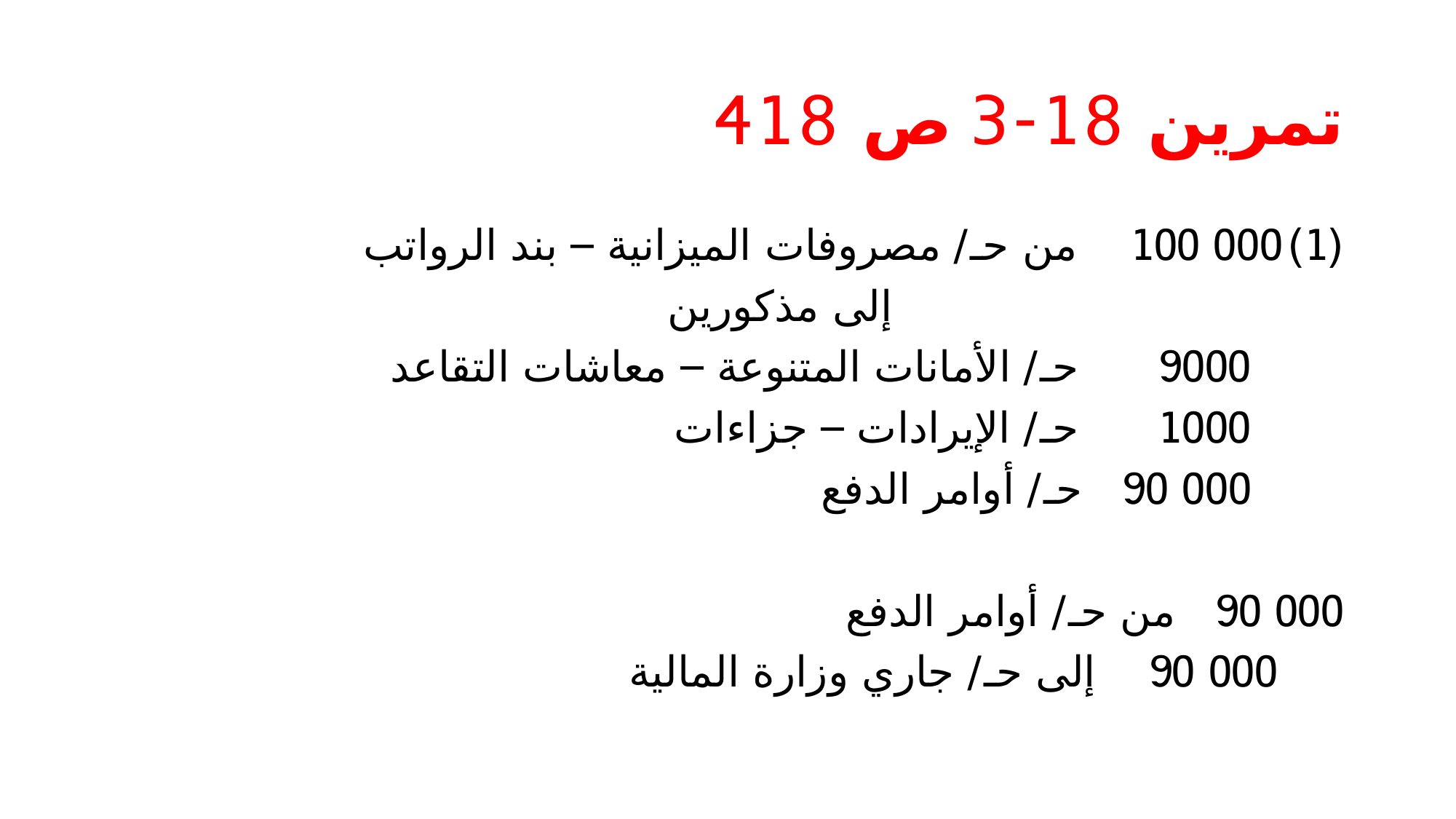

# تمرين 18-3 ص 418
000 100    من حـ/ مصروفات الميزانية – بند الرواتب
                                  إلى مذكورين
       9000      حـ/ الأمانات المتنوعة – معاشات التقاعد
       1000      حـ/ الإيرادات – جزاءات
       000 90   حـ/ أوامر الدفع

000 90   من حـ/ أوامر الدفع
     000 90    إلى حـ/ جاري وزارة المالية